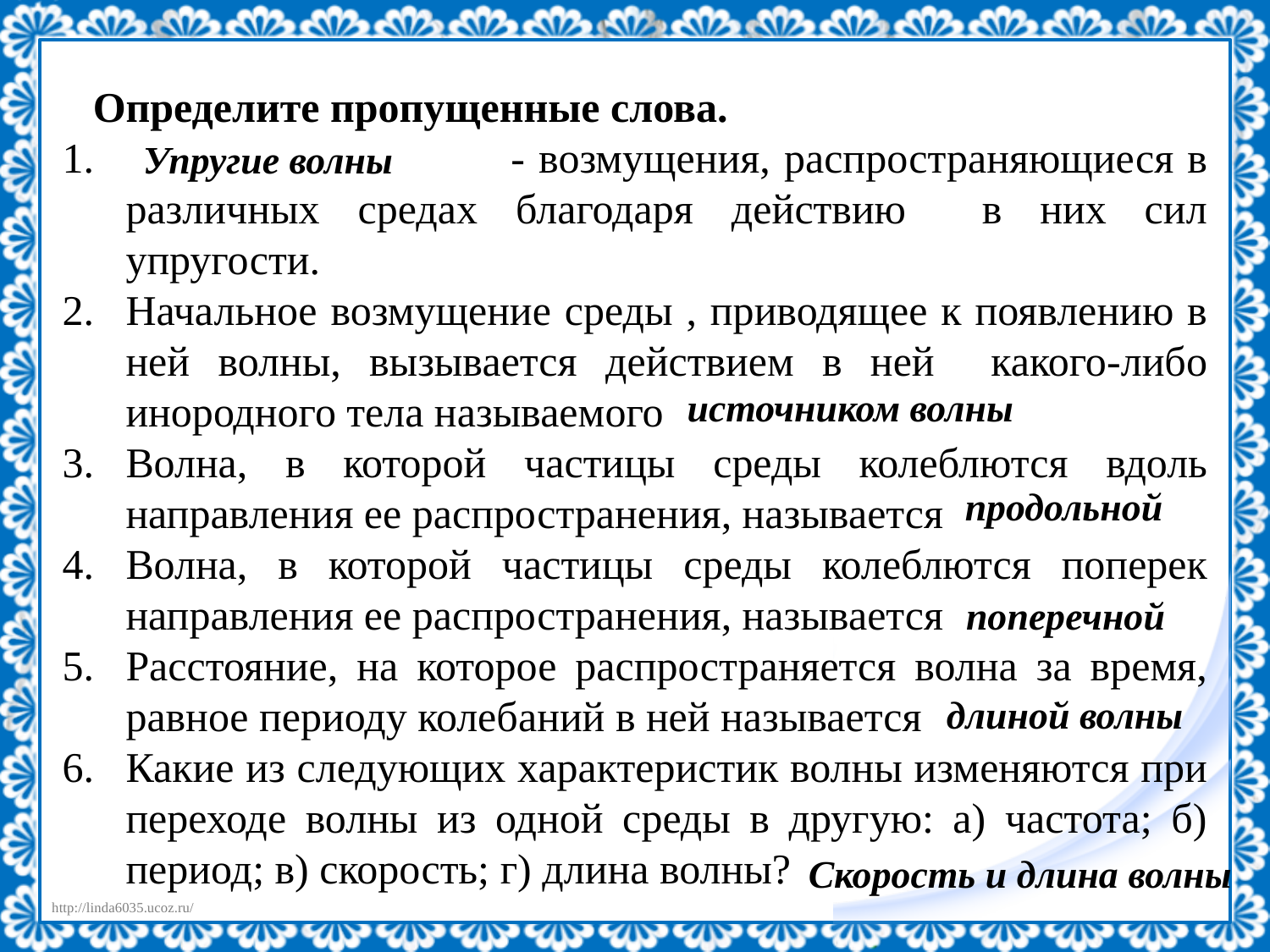

Определите пропущенные слова.
                            - возмущения, распространяющиеся в различных средах благодаря действию  в них сил упругости.
Начальное возмущение среды , приводящее к появлению в ней волны, вызывается действием в ней  какого-либо инородного тела называемого
Волна, в которой частицы среды колеблются вдоль направления ее распространения, называется
Волна, в которой частицы среды колеблются поперек направления ее распространения, называется
Расстояние, на которое распространяется волна за время, равное периоду колебаний в ней называется
Какие из следующих характеристик волны изменяются при переходе волны из одной среды в другую: а) частота; б) период; в) скорость; г) длина волны?
Упругие волны
источником волны
продольной
поперечной
длиной волны
Скорость и длина волны